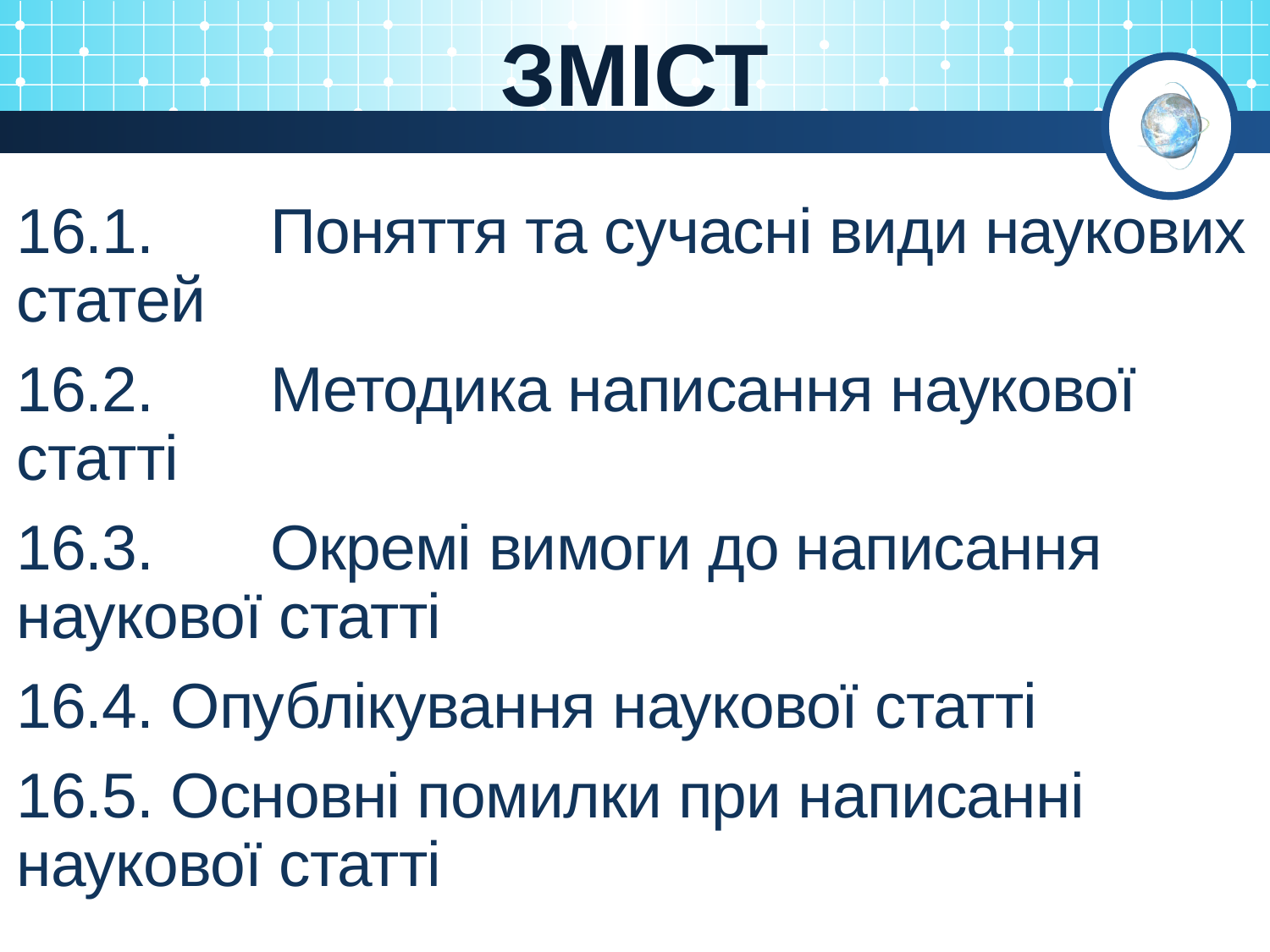

# ЗМІСТ
16.1.	Поняття та сучасні види наукових статей
16.2.	Методика написання наукової статті
16.3.	Окремі вимоги до написання наукової статті
16.4. Опублікування наукової статті
16.5. Основні помилки при написанні наукової статті